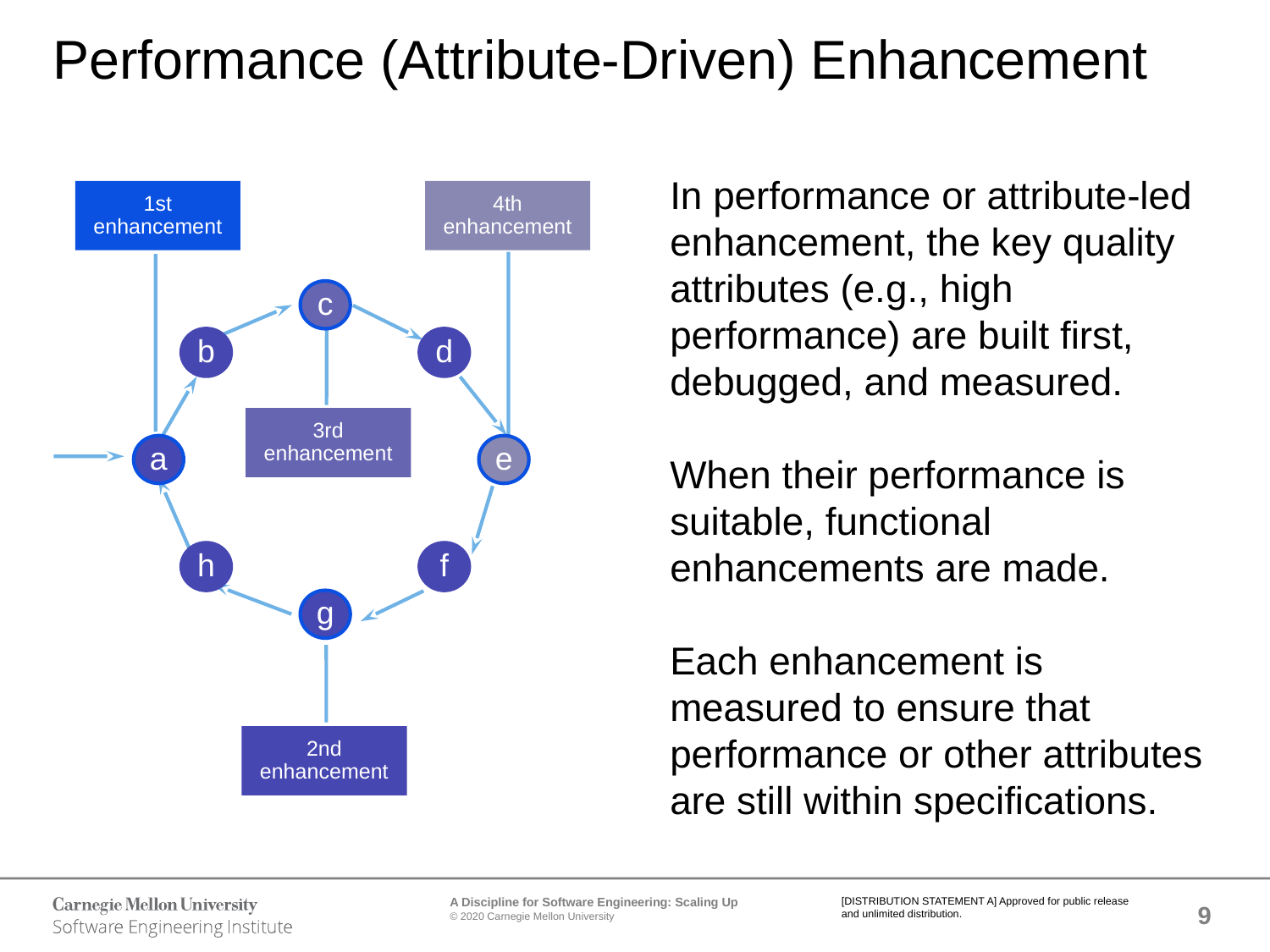

# Performance (Attribute-Driven) Enhancement
In performance or attribute-led enhancement, the key quality attributes (e.g., high performance) are built first, debugged, and measured.

When their performance is suitable, functional enhancements are made.

Each enhancement is measured to ensure that performance or other attributes are still within specifications.
1st
enhancement
4th
enhancement

c

b
d

3rd
enhancement
a
e

h
f

g

2nd
enhancement